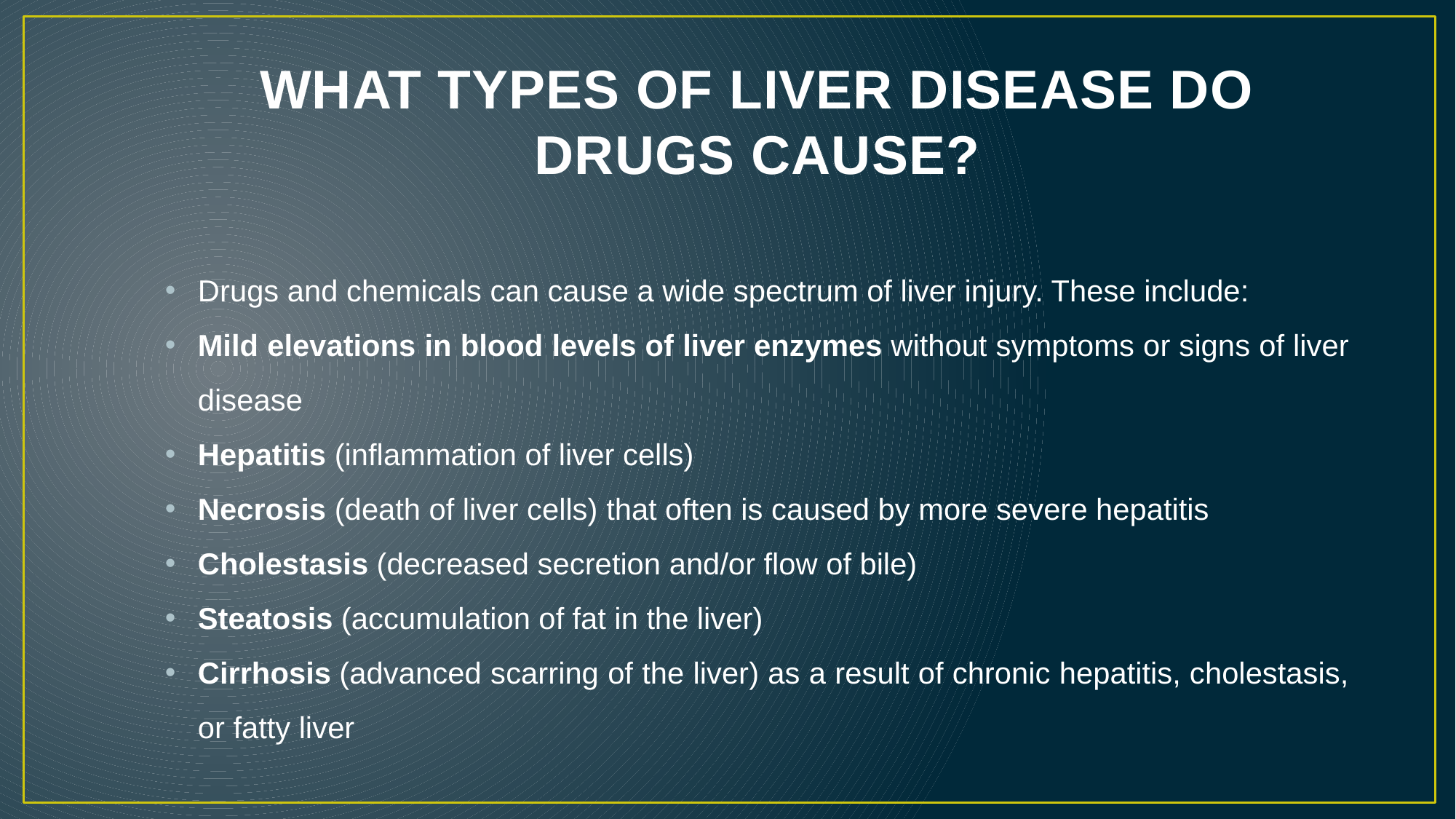

# What types of liver disease do drugs cause?
Drugs and chemicals can cause a wide spectrum of liver injury. These include:
Mild elevations in blood levels of liver enzymes without symptoms or signs of liver disease
Hepatitis (inflammation of liver cells)
Necrosis (death of liver cells) that often is caused by more severe hepatitis
Cholestasis (decreased secretion and/or flow of bile)
Steatosis (accumulation of fat in the liver)
Cirrhosis (advanced scarring of the liver) as a result of chronic hepatitis, cholestasis, or fatty liver